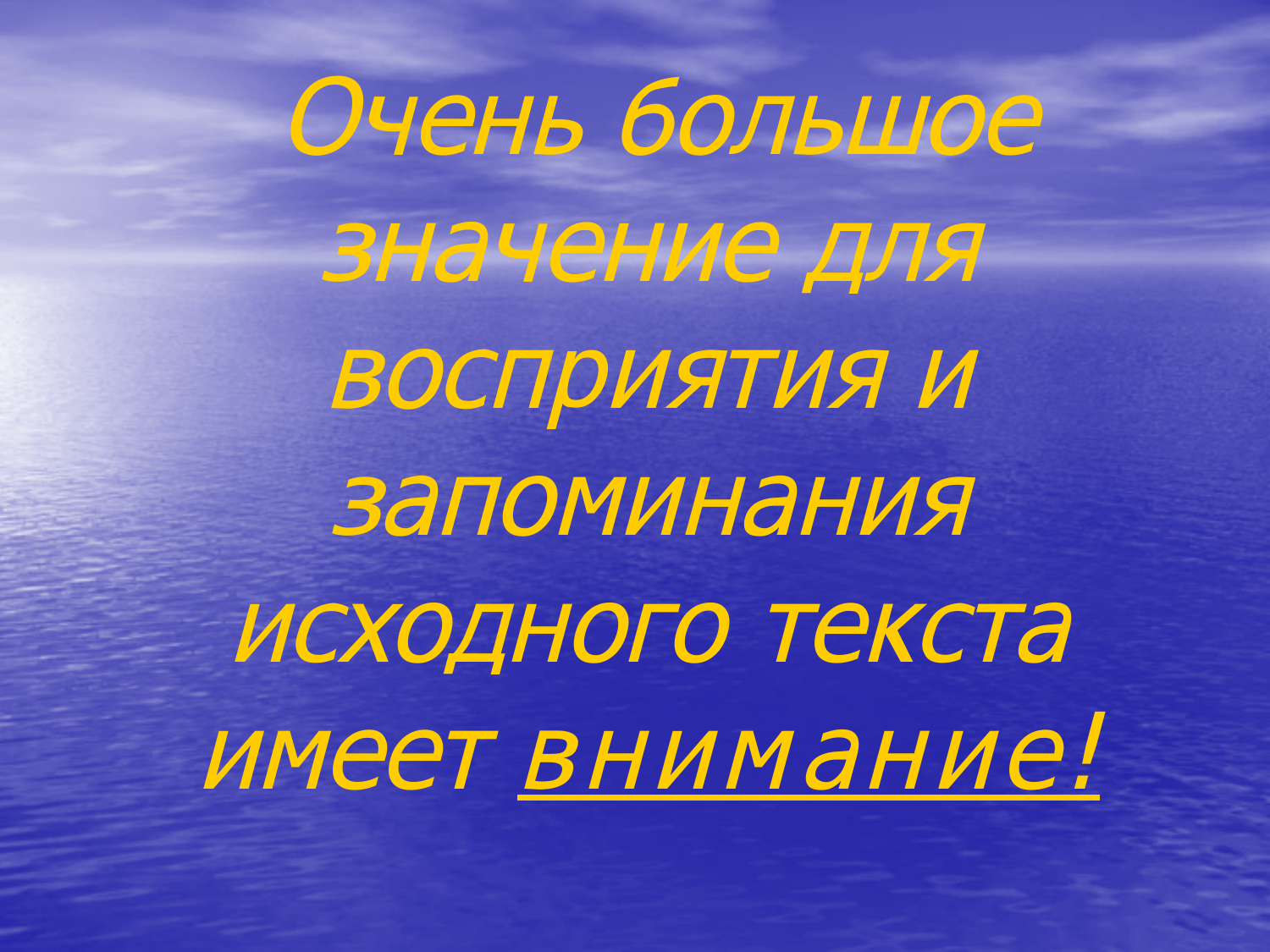

Очень большое значение для восприятия и запоминания исходного текста имеет внимание!